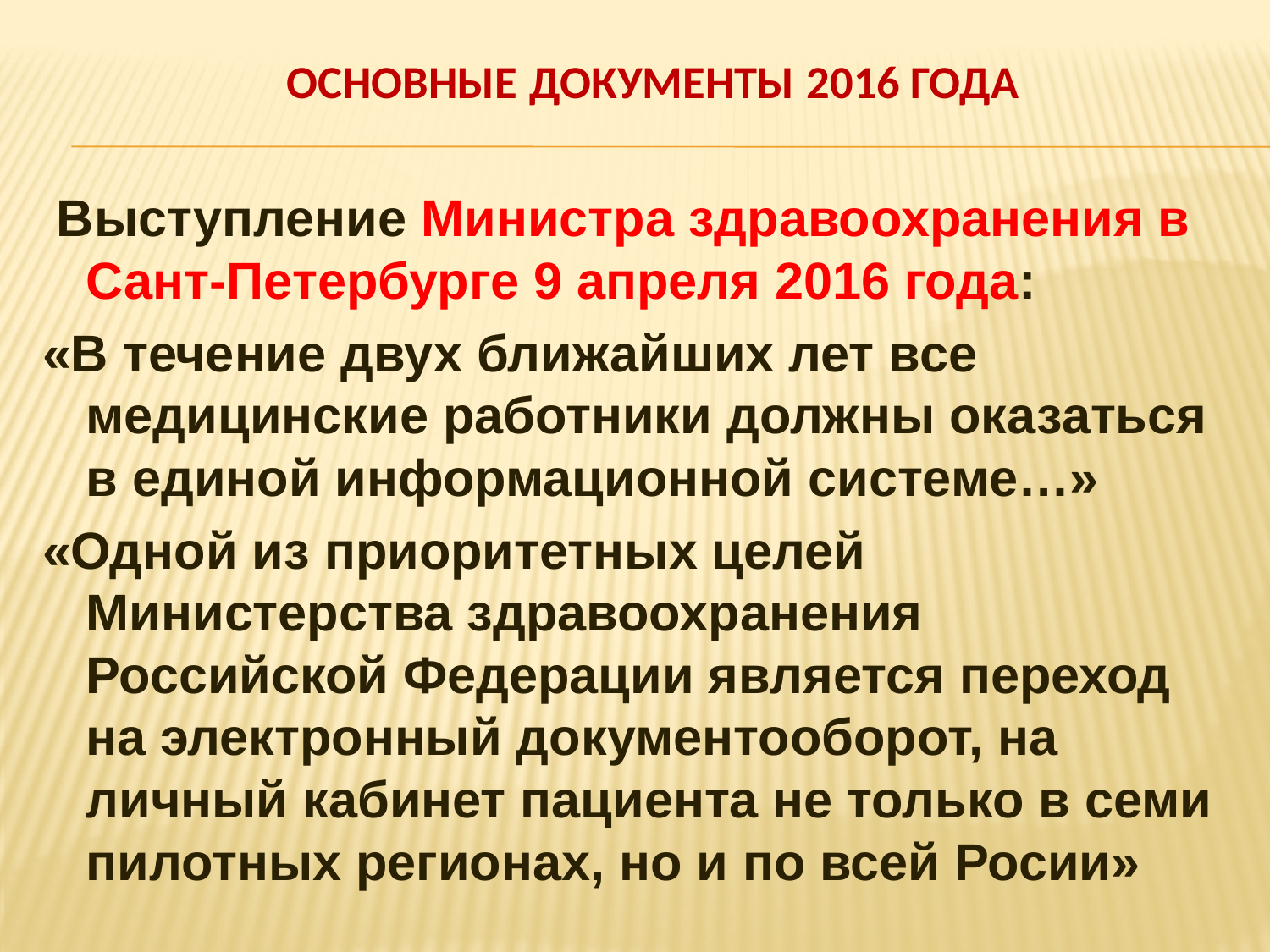

# Основные Документы 2016 года
 Выступление Министра здравоохранения в Сант-Петербурге 9 апреля 2016 года:
«В течение двух ближайших лет все медицинские работники должны оказаться в единой информационной системе…»
«Одной из приоритетных целей Министерства здравоохранения Российской Федерации является переход на электронный документооборот, на личный кабинет пациента не только в семи пилотных регионах, но и по всей Росии»